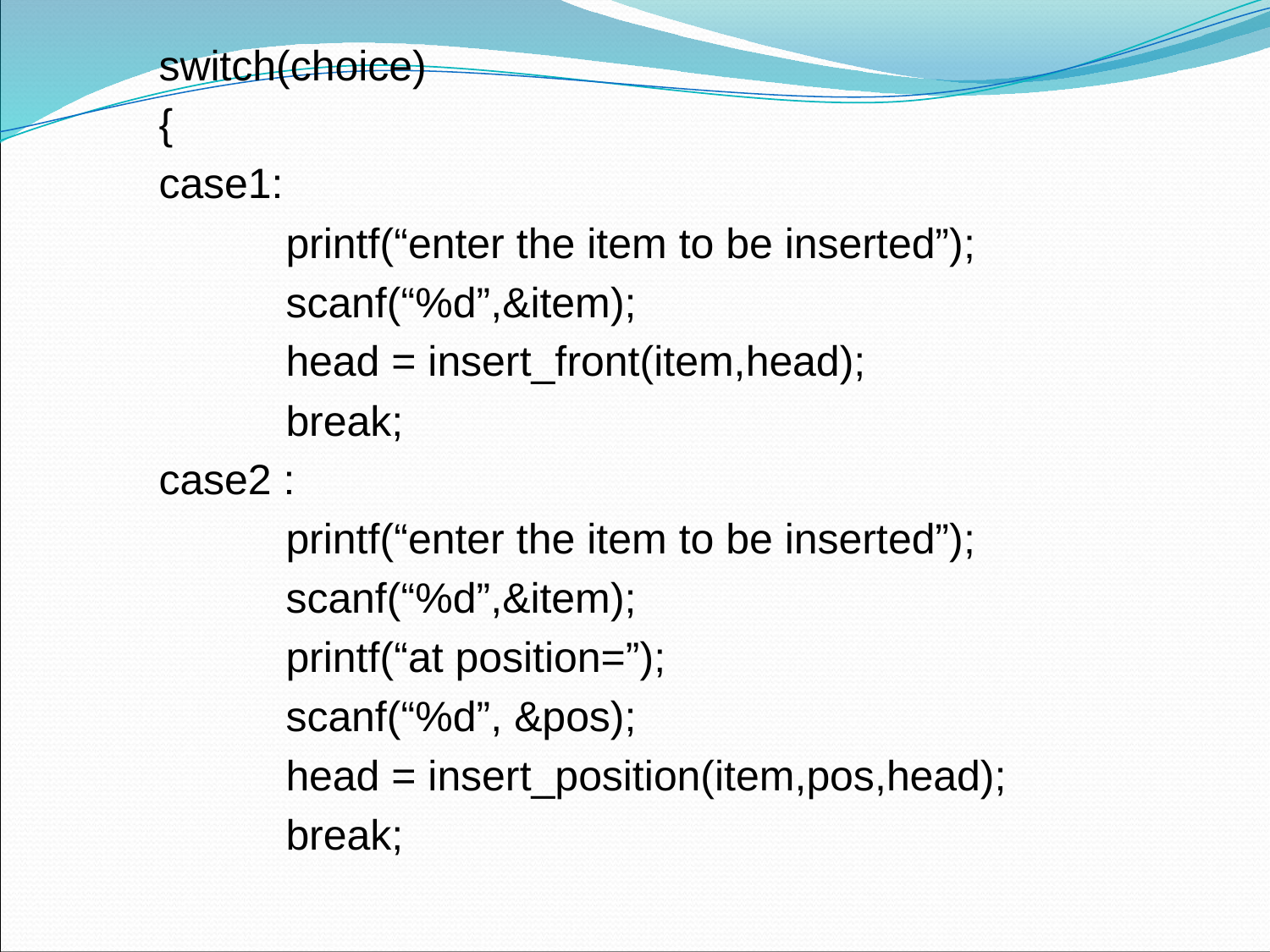

switch(choice)
	{
	case1:
		printf(“enter the item to be inserted”);
		scanf(“%d”,&item);
		head = insert_front(item,head);
		break;
	case2 :
		printf(“enter the item to be inserted”);
		scanf(“%d”,&item);
		printf(“at position=”);
		scanf(“%d”, &pos);
		head = insert_position(item,pos,head);
		break;
#